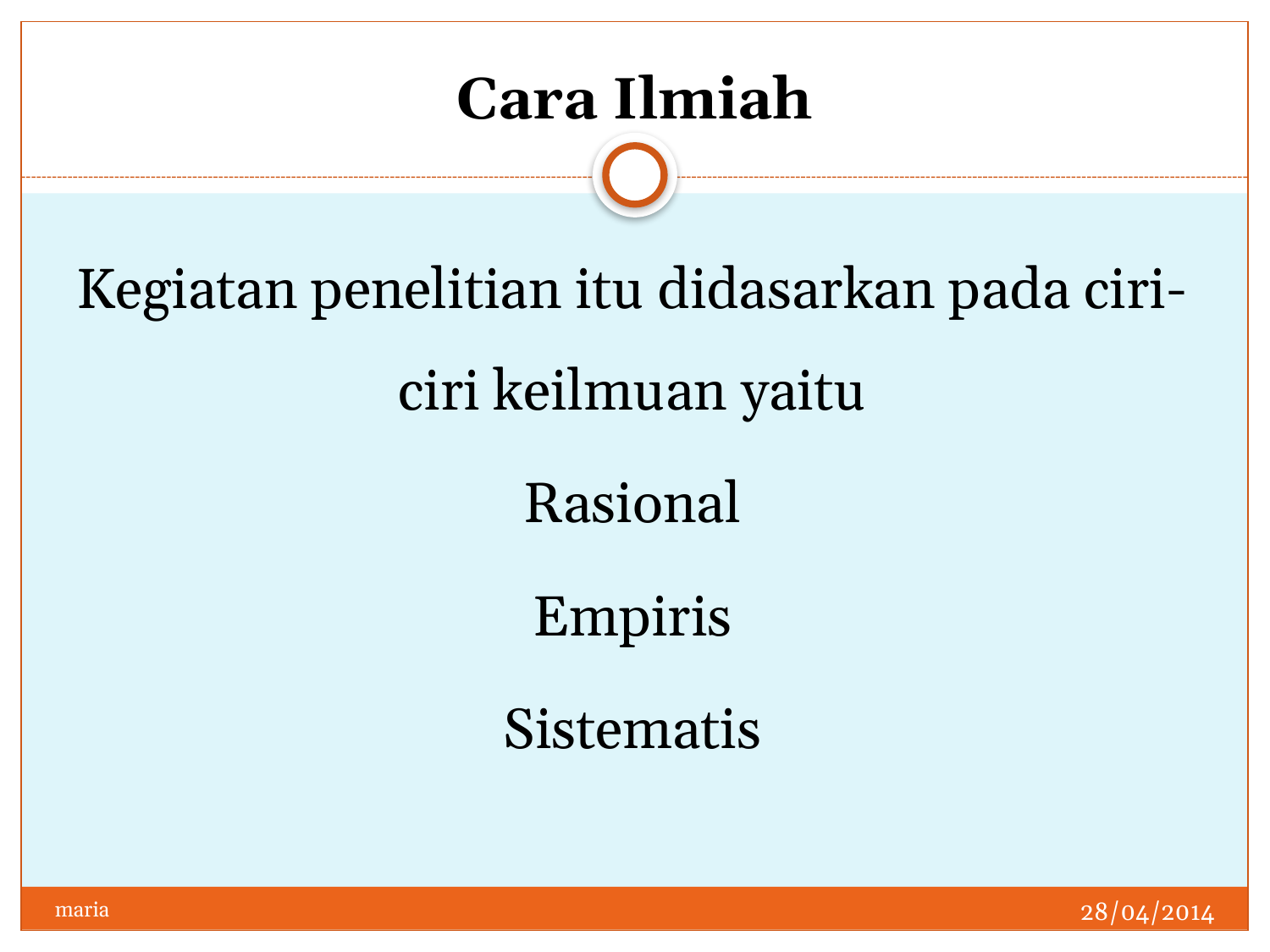

# Cara Ilmiah
Kegiatan penelitian itu didasarkan pada ciri-ciri keilmuan yaitu
Rasional
Empiris
Sistematis

28/04/2014
maria